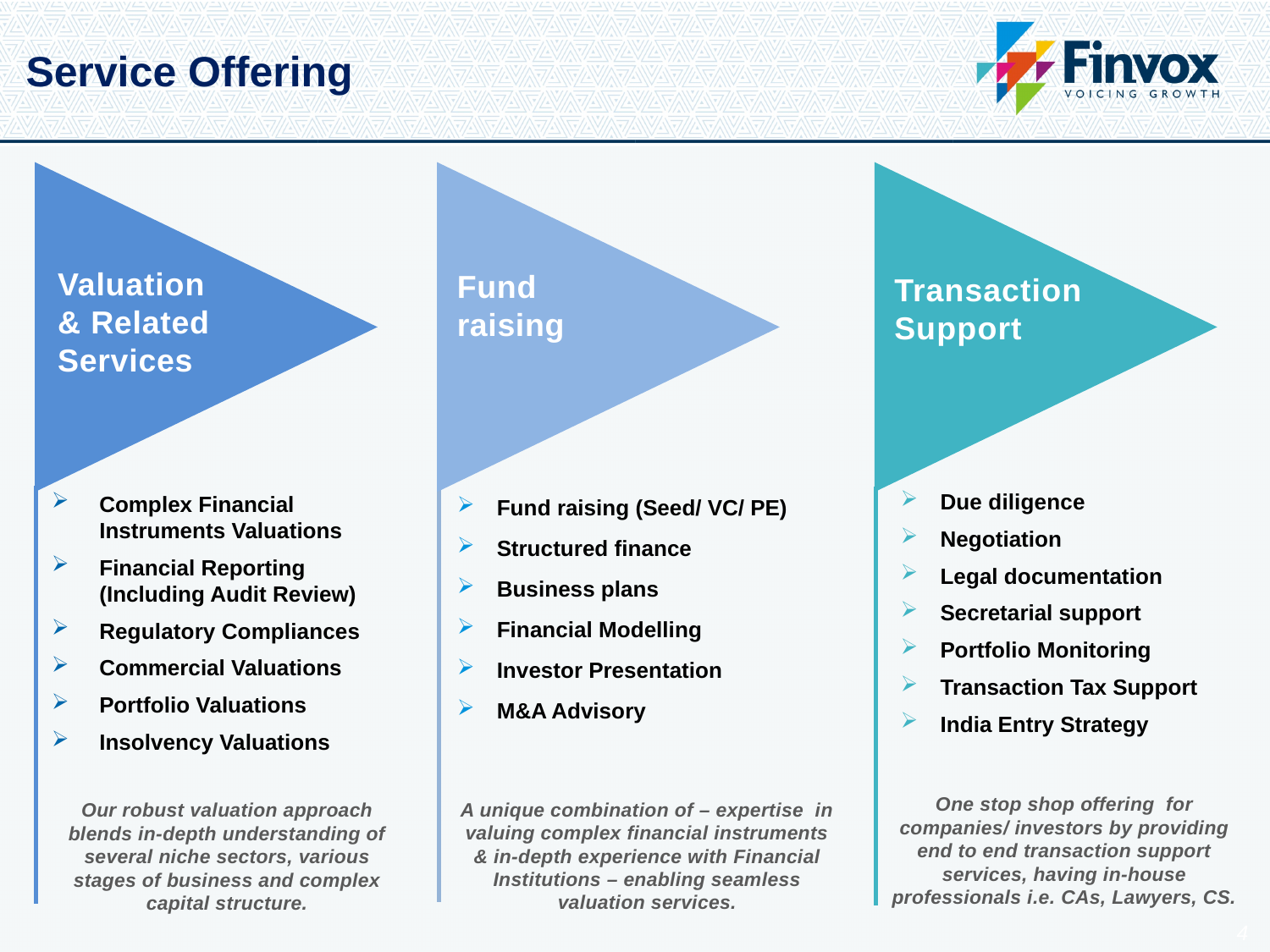

# Service Offering

Valuation & Related Services
Fund raising
Transaction Support

Due diligence
Negotiation
Legal documentation
Secretarial support
Portfolio Monitoring
Transaction Tax Support
India Entry Strategy
Complex Financial Instruments Valuations
Financial Reporting (Including Audit Review)
Regulatory Compliances
Commercial Valuations
Portfolio Valuations
Insolvency Valuations
Fund raising (Seed/ VC/ PE)
Structured finance
Business plans
Financial Modelling
Investor Presentation
M&A Advisory
One stop shop offering  for companies/ investors by providing end to end transaction support services, having in-house professionals i.e. CAs, Lawyers, CS.
A unique combination of – expertise  in valuing complex financial instruments & in-depth experience with Financial Institutions – enabling seamless valuation services.
Our robust valuation approach blends in-depth understanding of several niche sectors, various stages of business and complex capital structure.
4